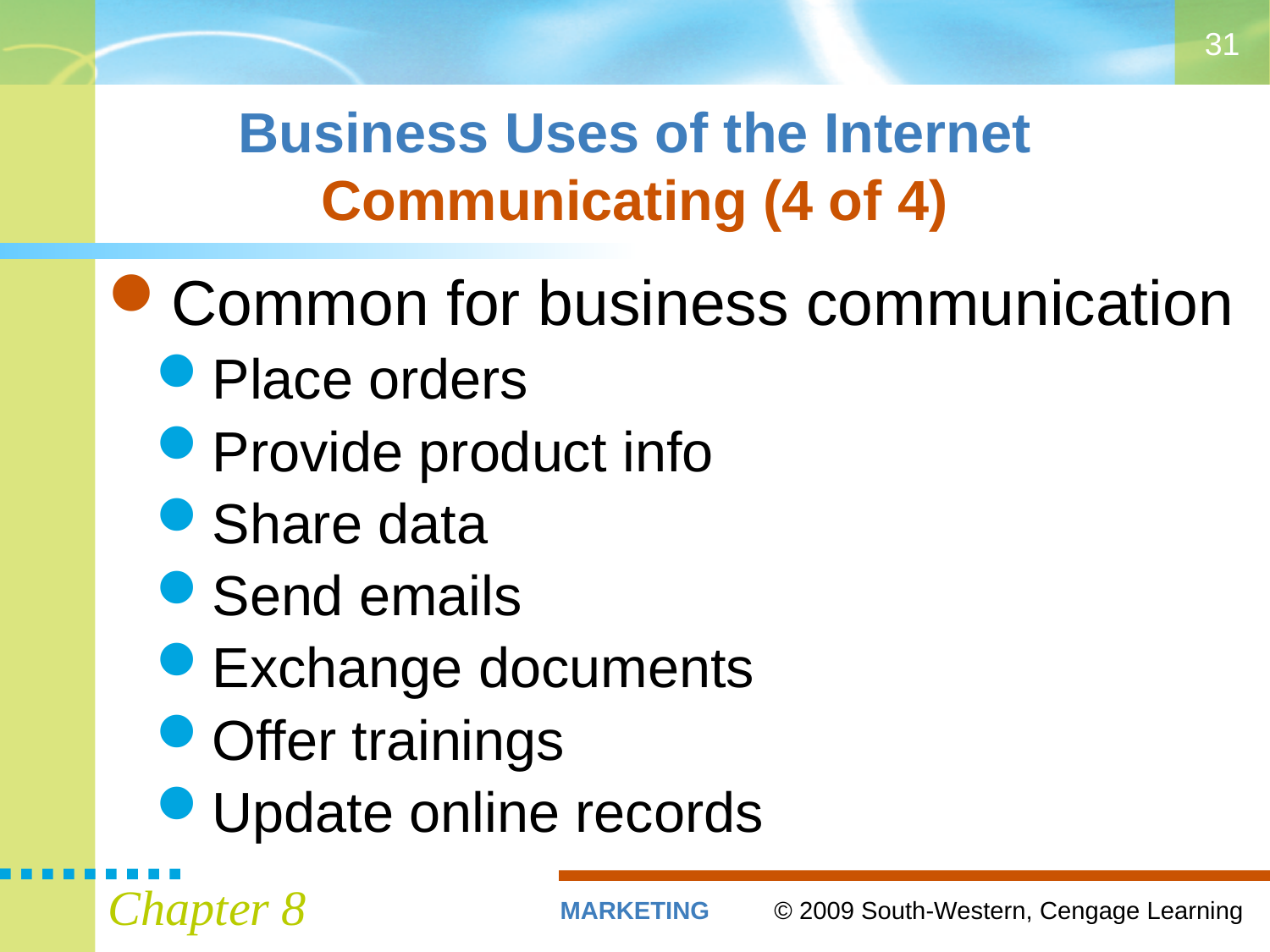

31
# Business Uses of the Internet Communicating (4 of 4)
Common for business communication
Place orders
Provide product info
Share data
Send emails
Exchange documents
Offer trainings
Update online records
Chapter 8